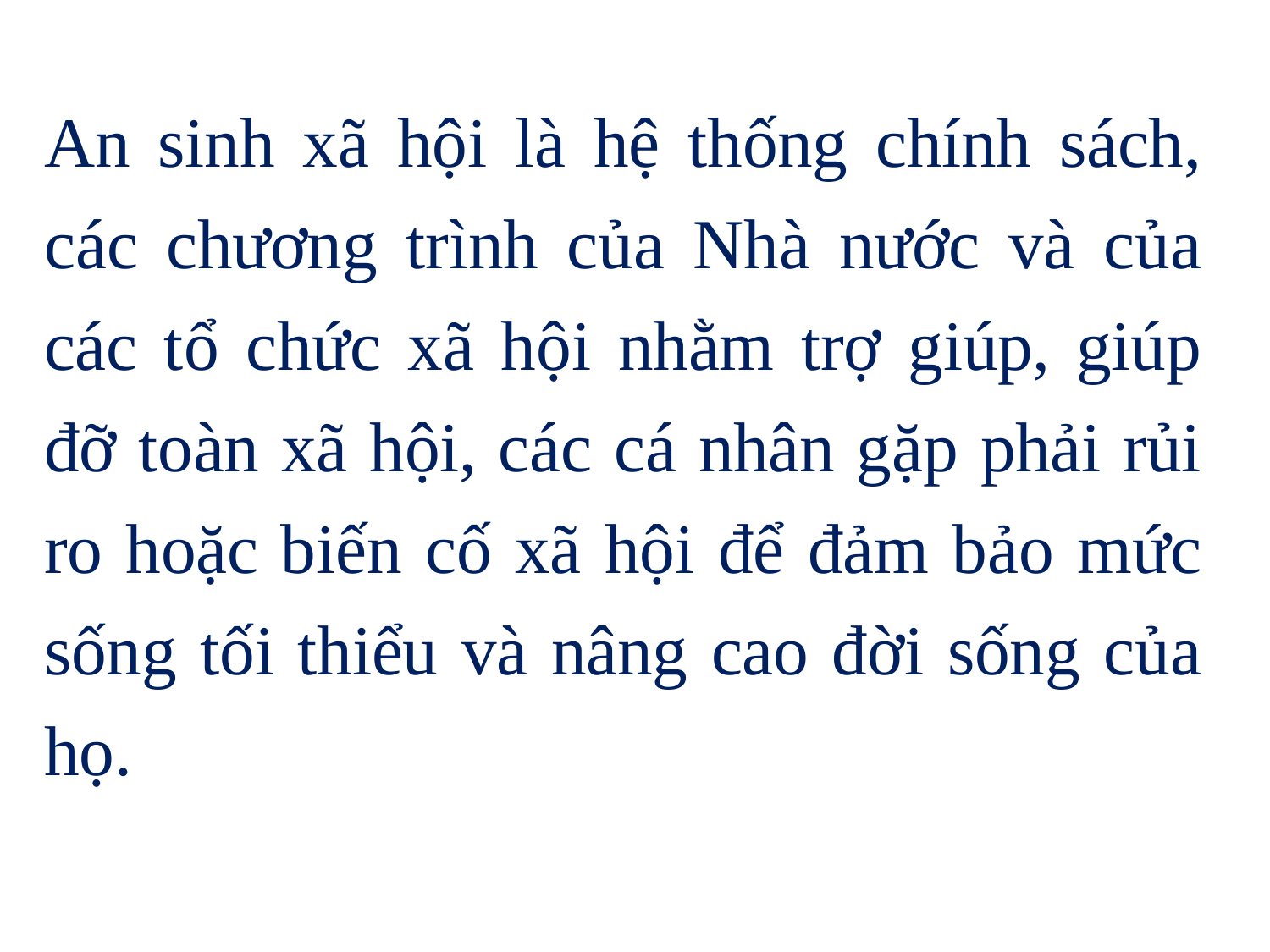

An sinh xã hội là hệ thống chính sách, các chương trình của Nhà nước và của các tổ chức xã hội nhằm trợ giúp, giúp đỡ toàn xã hội, các cá nhân gặp phải rủi ro hoặc biến cố xã hội để đảm bảo mức sống tối thiểu và nâng cao đời sống của họ.